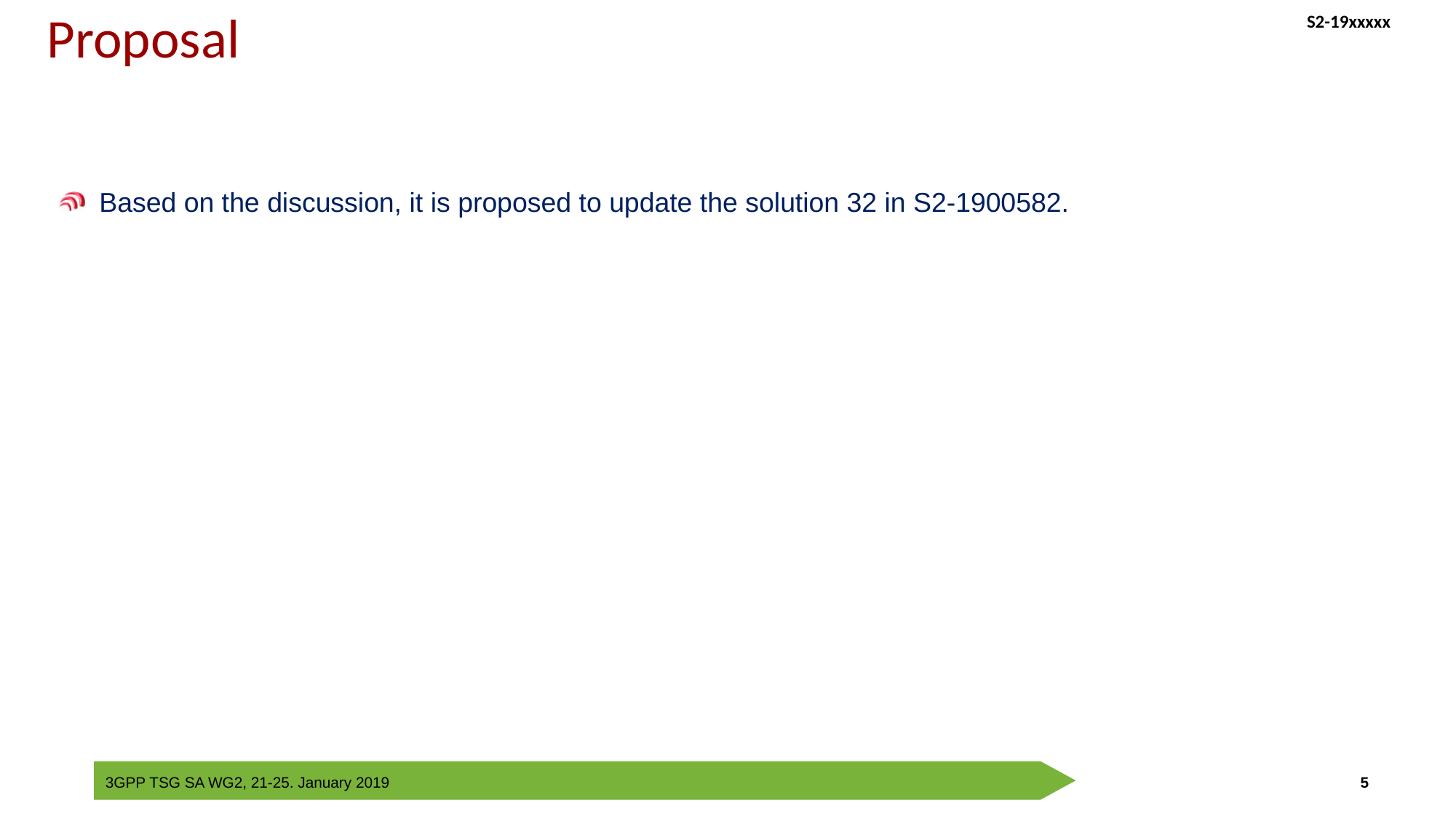

Proposal
Based on the discussion, it is proposed to update the solution 32 in S2-1900582.